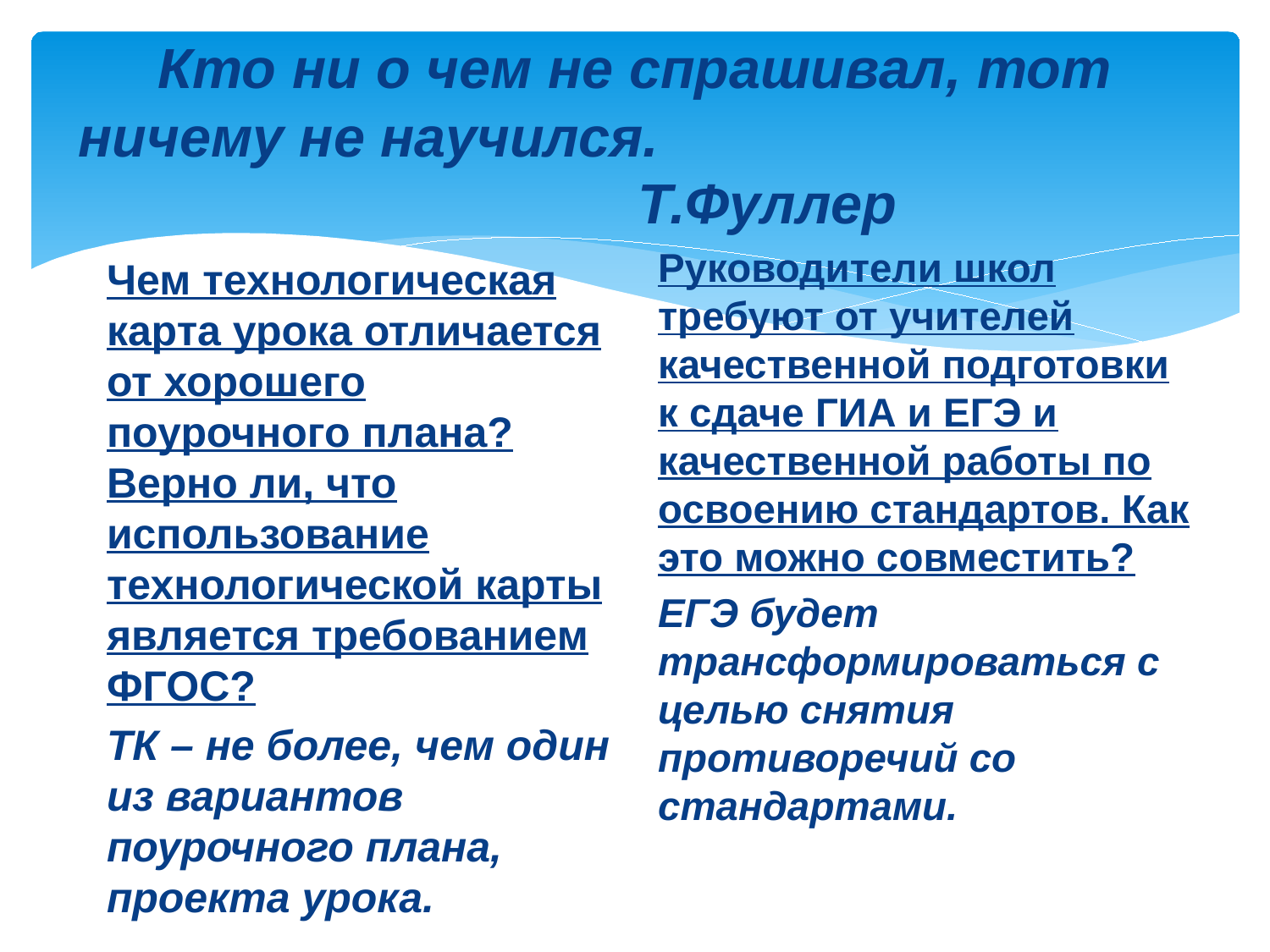

# Кто ни о чем не спрашивал, тот ничему не научился.                                                    Т.Фуллер
Руководители школ требуют от учителей качественной подготовки к сдаче ГИА и ЕГЭ и качественной работы по освоению стандартов. Как это можно совместить?
ЕГЭ будет трансформироваться с целью снятия противоречий со стандартами.
Чем технологическая карта урока отличается от хорошего поурочного плана? Верно ли, что использование технологической карты является требованием ФГОС?
ТК – не более, чем один из вариантов поурочного плана, проекта урока.